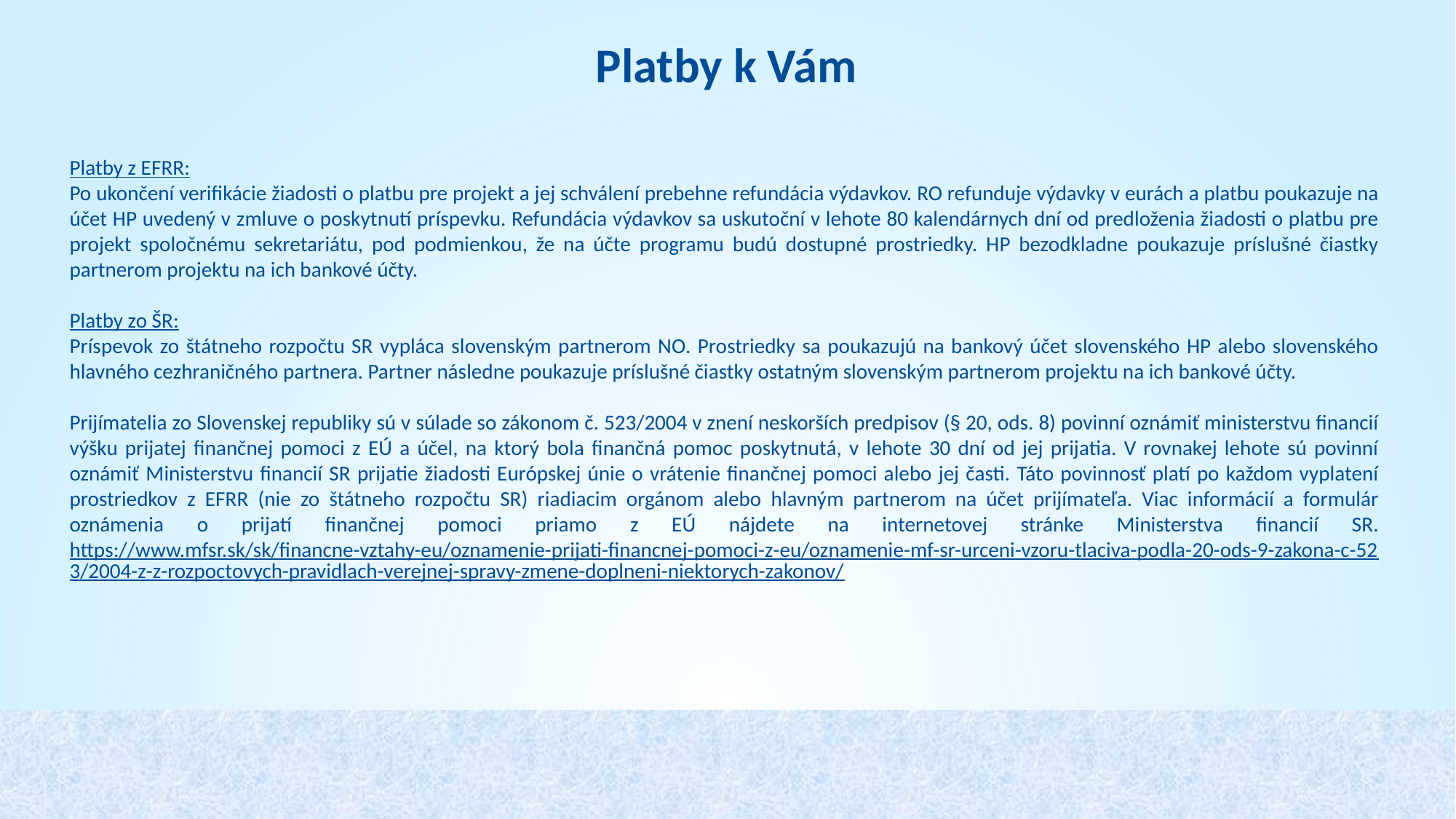

Platby k Vám
Platby z EFRR:
Po ukončení verifikácie žiadosti o platbu pre projekt a jej schválení prebehne refundácia výdavkov. RO refunduje výdavky v eurách a platbu poukazuje na účet HP uvedený v zmluve o poskytnutí príspevku. Refundácia výdavkov sa uskutoční v lehote 80 kalendárnych dní od predloženia žiadosti o platbu pre projekt spoločnému sekretariátu, pod podmienkou, že na účte programu budú dostupné prostriedky. HP bezodkladne poukazuje príslušné čiastky partnerom projektu na ich bankové účty.

Platby zo ŠR:
Príspevok zo štátneho rozpočtu SR vypláca slovenským partnerom NO. Prostriedky sa poukazujú na bankový účet slovenského HP alebo slovenského hlavného cezhraničného partnera. Partner následne poukazuje príslušné čiastky ostatným slovenským partnerom projektu na ich bankové účty.

Prijímatelia zo Slovenskej republiky sú v súlade so zákonom č. 523/2004 v znení neskorších predpisov (§ 20, ods. 8) povinní oznámiť ministerstvu financií výšku prijatej finančnej pomoci z EÚ a účel, na ktorý bola finančná pomoc poskytnutá, v lehote 30 dní od jej prijatia. V rovnakej lehote sú povinní oznámiť Ministerstvu financií SR prijatie žiadosti Európskej únie o vrátenie finančnej pomoci alebo jej časti. Táto povinnosť platí po každom vyplatení prostriedkov z EFRR (nie zo štátneho rozpočtu SR) riadiacim orgánom alebo hlavným partnerom na účet prijímateľa. Viac informácií a formulár oznámenia o prijatí finančnej pomoci priamo z EÚ nájdete na internetovej stránke Ministerstva financií SR. https://www.mfsr.sk/sk/financne-vztahy-eu/oznamenie-prijati-financnej-pomoci-z-eu/oznamenie-mf-sr-urceni-vzoru-tlaciva-podla-20-ods-9-zakona-c-523/2004-z-z-rozpoctovych-pravidlach-verejnej-spravy-zmene-doplneni-niektorych-zakonov/